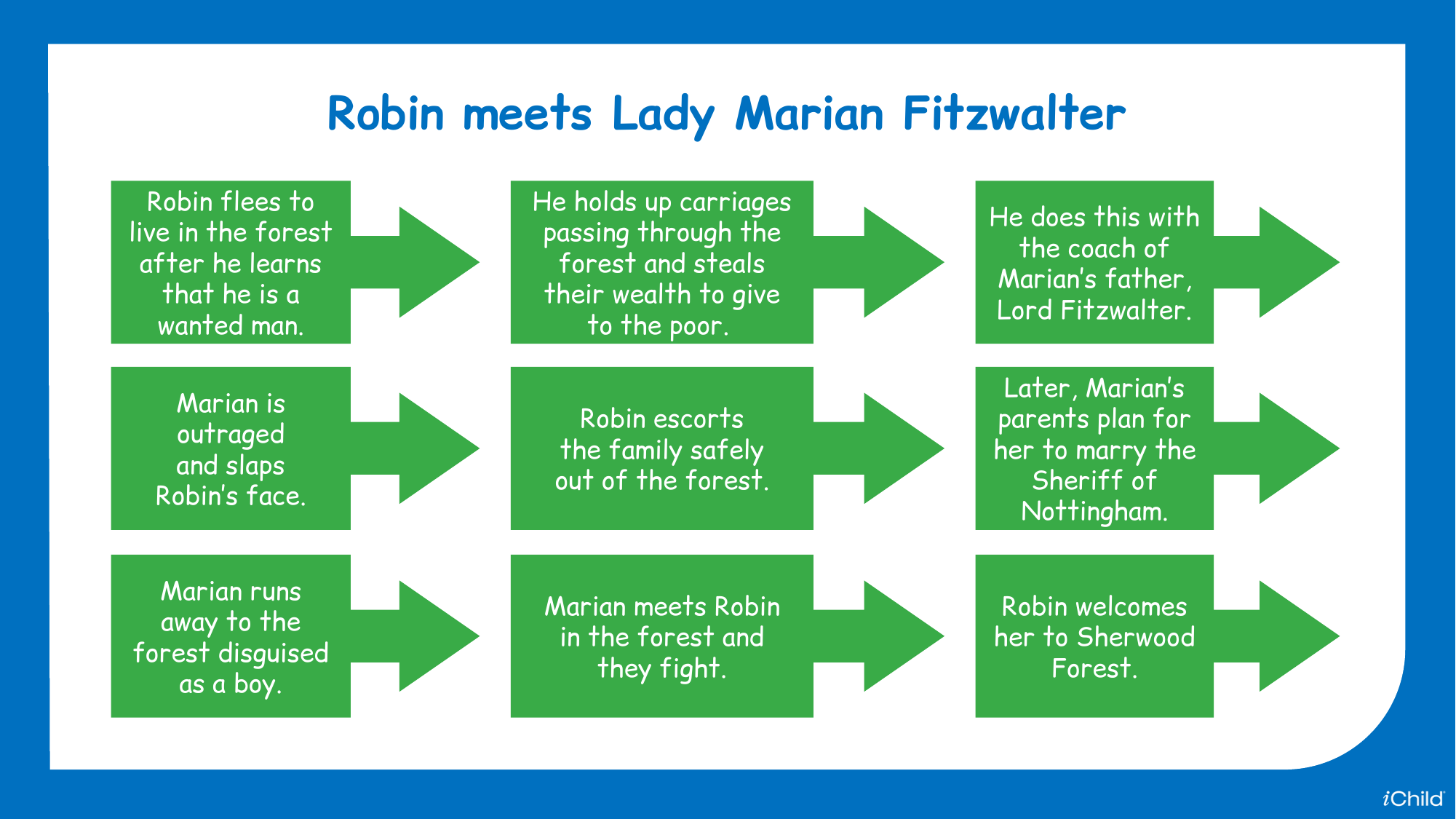

Robin meets Lady Marian Fitzwalter
Robin flees to
live in the forest after he learns that he is a wanted man.
He holds up carriages passing through the forest and steals
their wealth to give
to the poor.
He does this with the coach of Marian’s father, Lord Fitzwalter.
Marian is outraged
and slaps
Robin’s face.
Robin escorts
the family safely
out of the forest.
Later, Marian’s parents plan for her to marry the Sheriff of Nottingham.
Marian runs
away to the
forest disguised
as a boy.
Marian meets Robin
in the forest and
they fight.
Robin welcomes
her to Sherwood Forest.